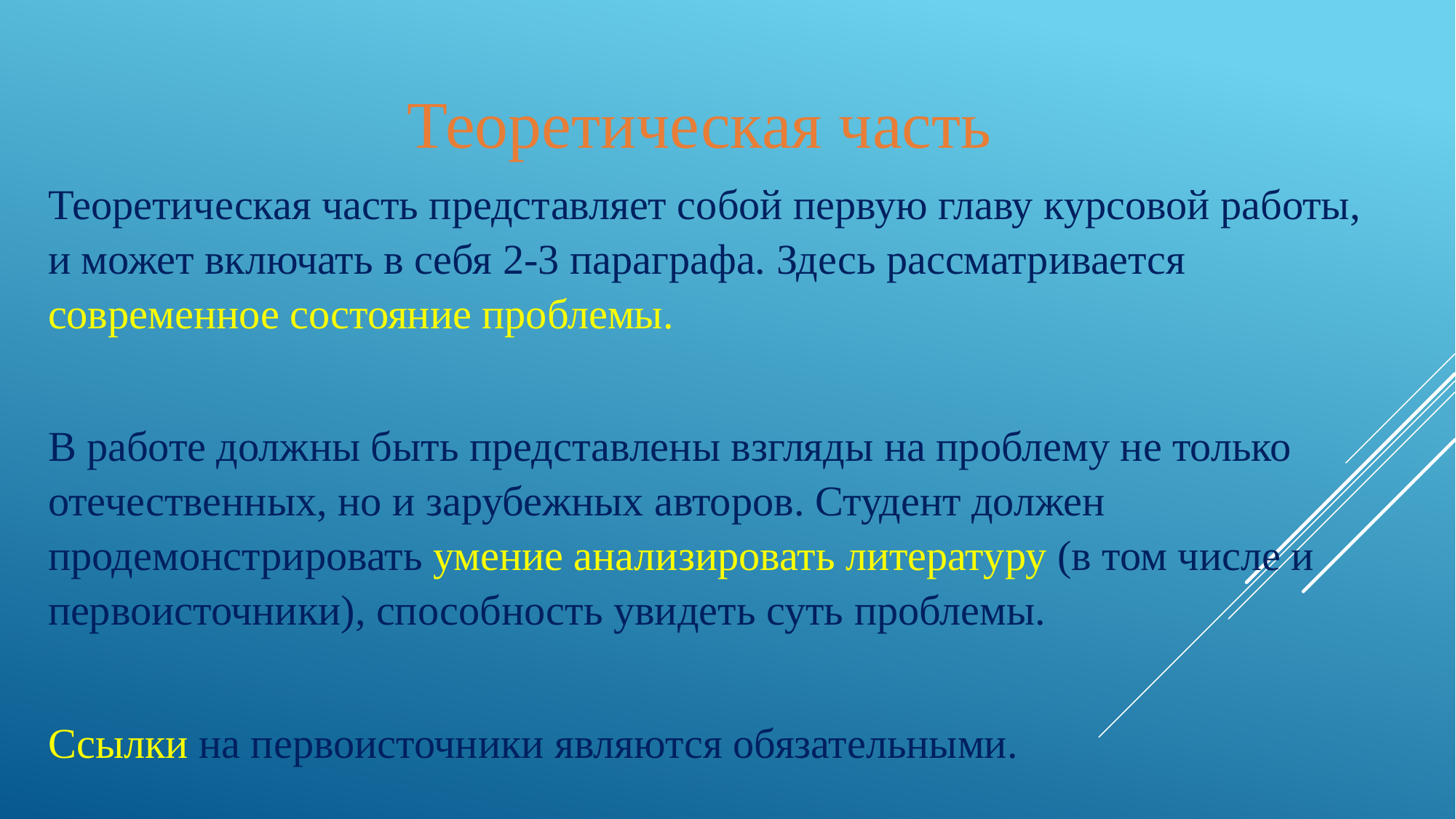

Теоретическая часть
Теоретическая часть представляет собой первую главу курсовой работы, и может включать в себя 2-3 параграфа. Здесь рассматривается современное состояние проблемы.

В работе должны быть представлены взгляды на проблему не только отечественных, но и зарубежных авторов. Студент должен продемонстрировать умение анализировать литературу (в том числе и первоисточники), способность увидеть суть проблемы.

Ссылки на первоисточники являются обязательными.